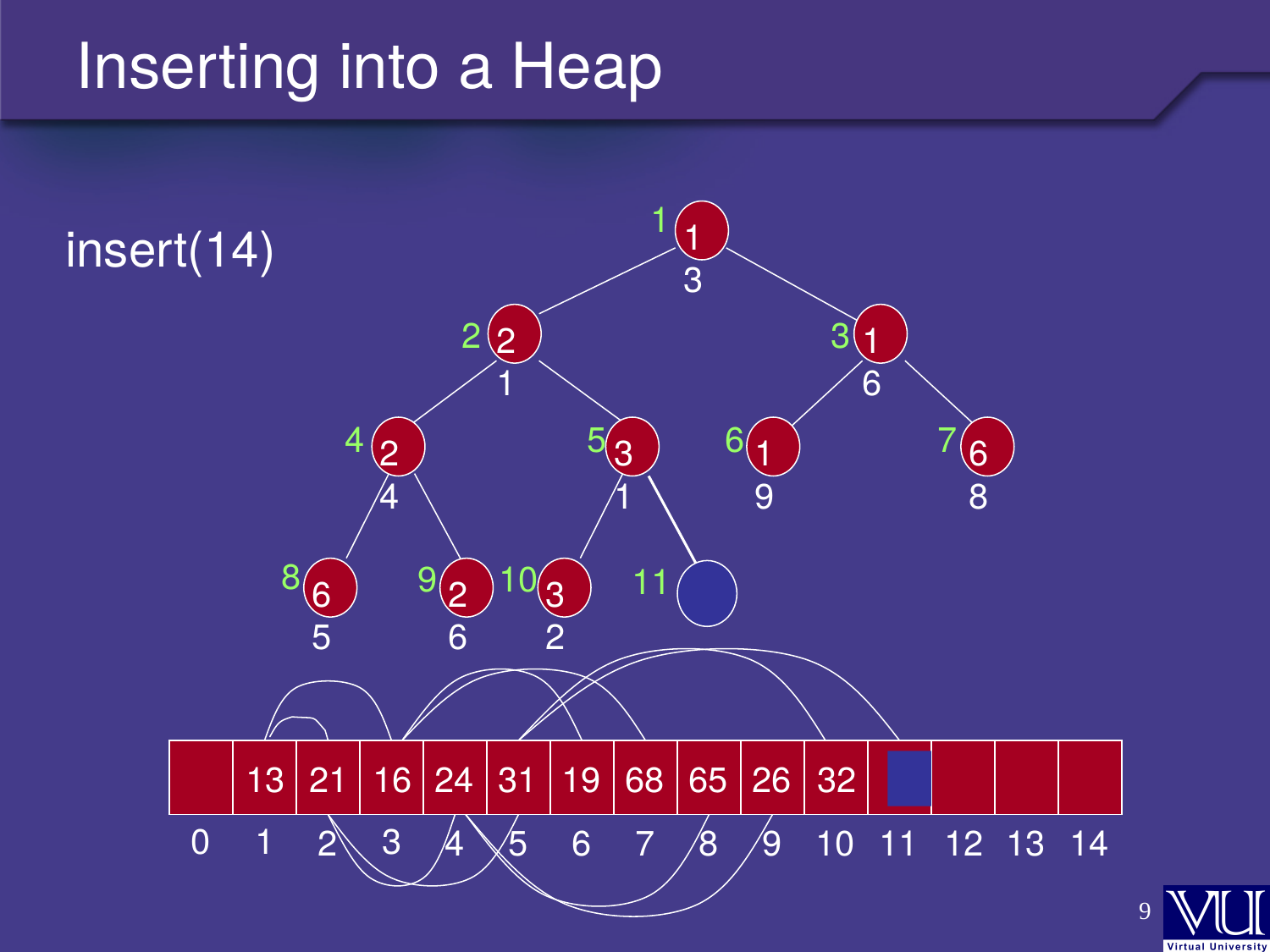

# Inserting into a Heap
1

13
insert(14)

21

16
2
3
4
5
6
7

24

31

19

68
8
9
10
11

65

26

32

13
21
16
24
31
19
68
65
26
32

0
1
3
2

4

5
6
7
8
9
10
11
12
13
14
9